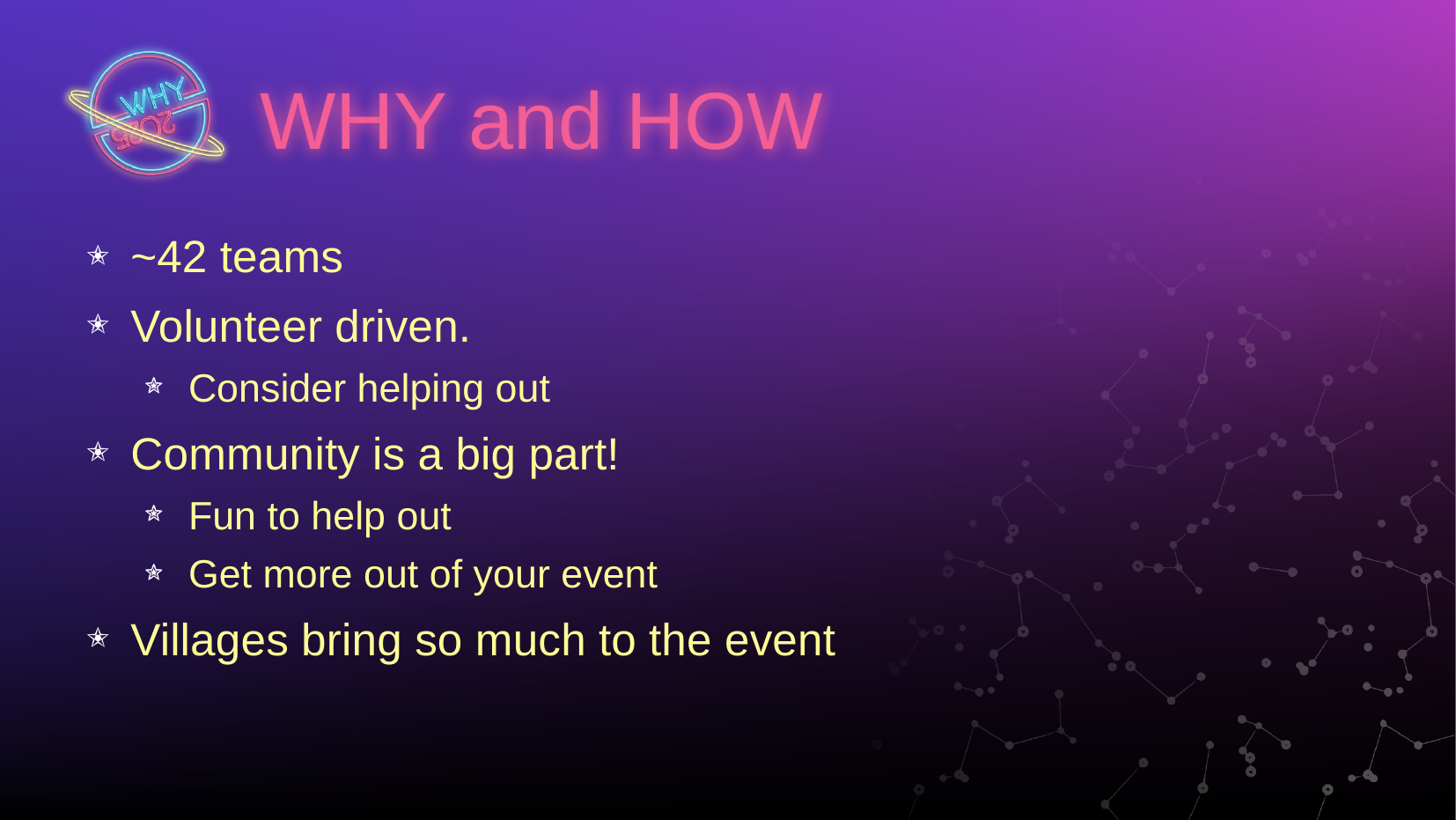

# WHY and HOW
~42 teams
Volunteer driven.
Consider helping out
Community is a big part!
Fun to help out
Get more out of your event
Villages bring so much to the event